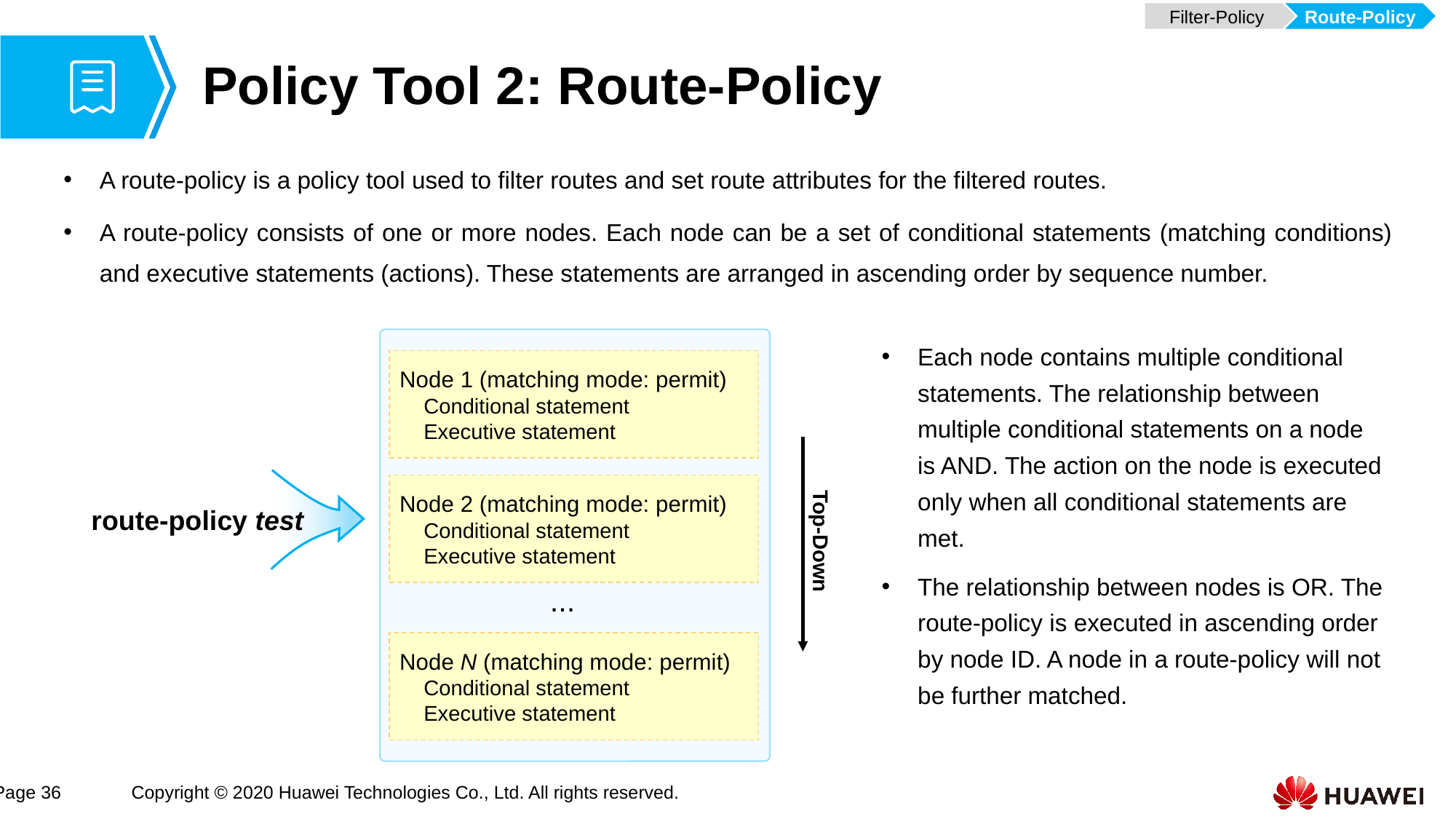

Filter-Policy
Route-Policy
# Policy Tool 2: Route-Policy
A route-policy is a policy tool used to filter routes and set route attributes for the filtered routes.
A route-policy consists of one or more nodes. Each node can be a set of conditional statements (matching conditions) and executive statements (actions). These statements are arranged in ascending order by sequence number.

Node 1 (matching mode: permit)
    Conditional statement
    Executive statement
Node 2 (matching mode: permit)
    Conditional statement
    Executive statement
...
Node N (matching mode: permit)
    Conditional statement
    Executive statement
Each node contains multiple conditional statements. The relationship between multiple conditional statements on a node is AND. The action on the node is executed only when all conditional statements are met.
The relationship between nodes is OR. The route-policy is executed in ascending order by node ID. A node in a route-policy will not be further matched.
Top-Down

route-policy test